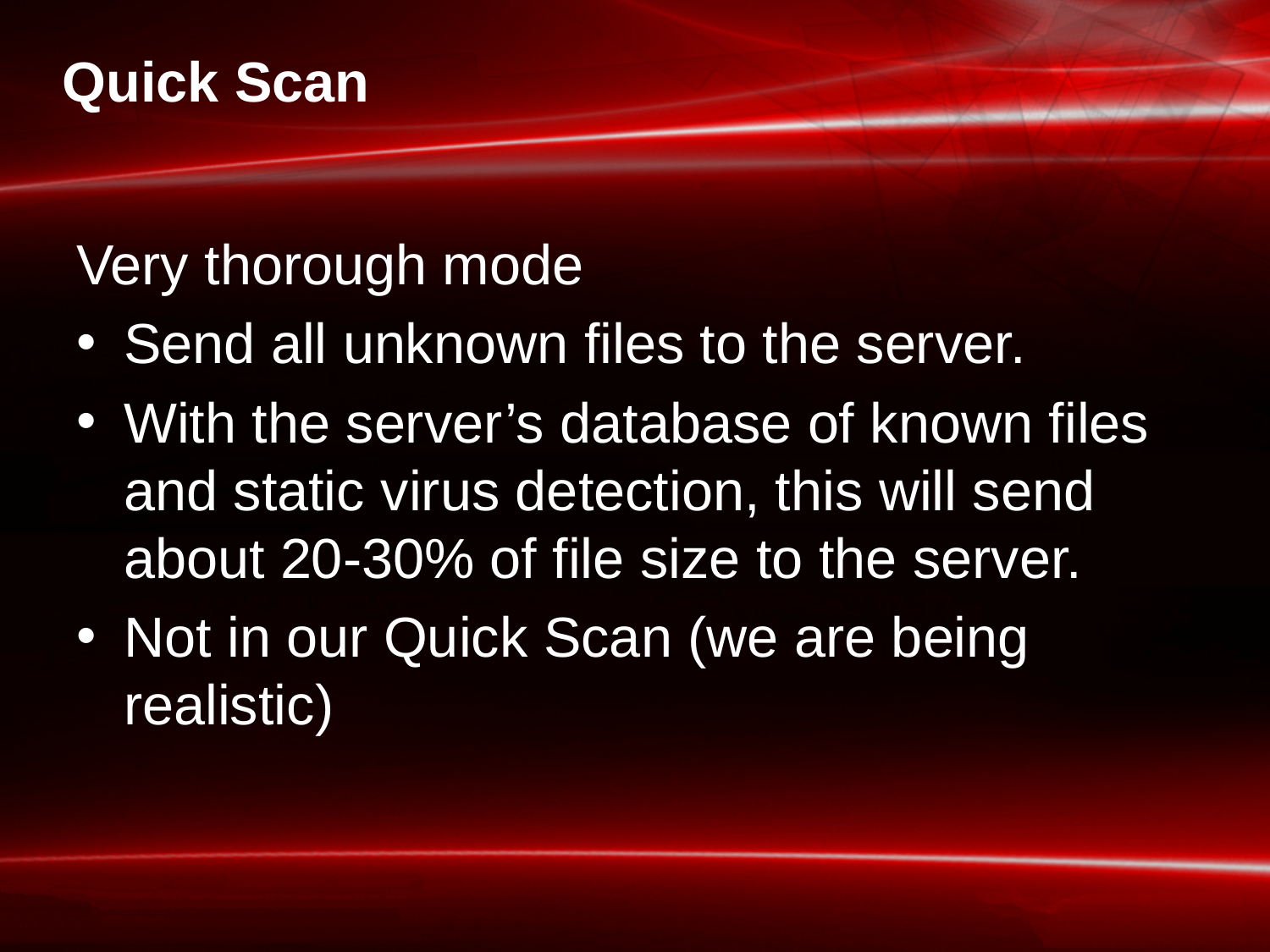

# Quick Scan
Very thorough mode
Send all unknown files to the server.
With the server’s database of known files and static virus detection, this will send about 20-30% of file size to the server.
Not in our Quick Scan (we are being realistic)